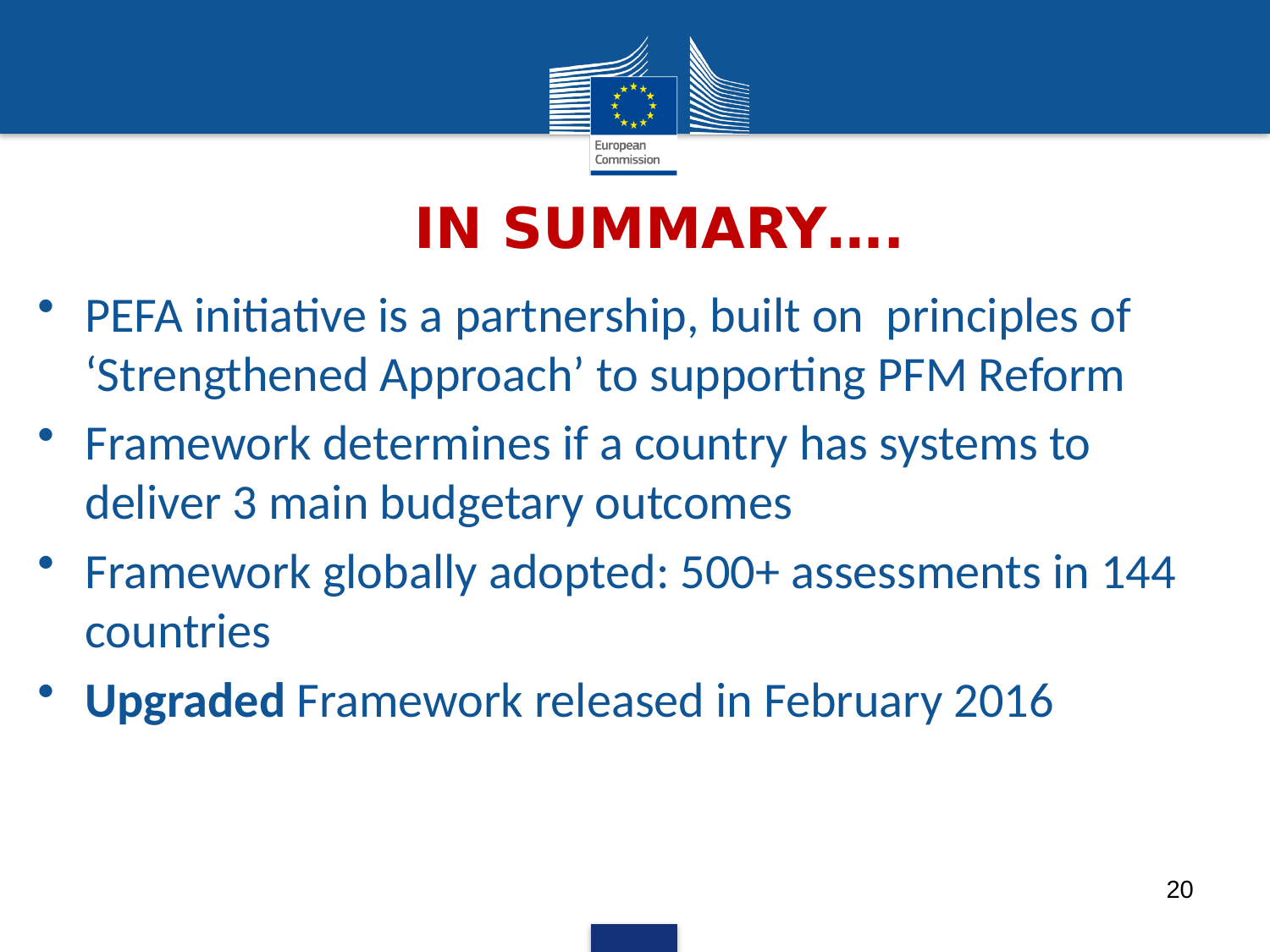

# IN SUMMARY….
PEFA initiative is a partnership, built on  principles of ‘Strengthened Approach’ to supporting PFM Reform
Framework determines if a country has systems to deliver 3 main budgetary outcomes
Framework globally adopted: 500+ assessments in 144 countries
Upgraded Framework released in February 2016

20